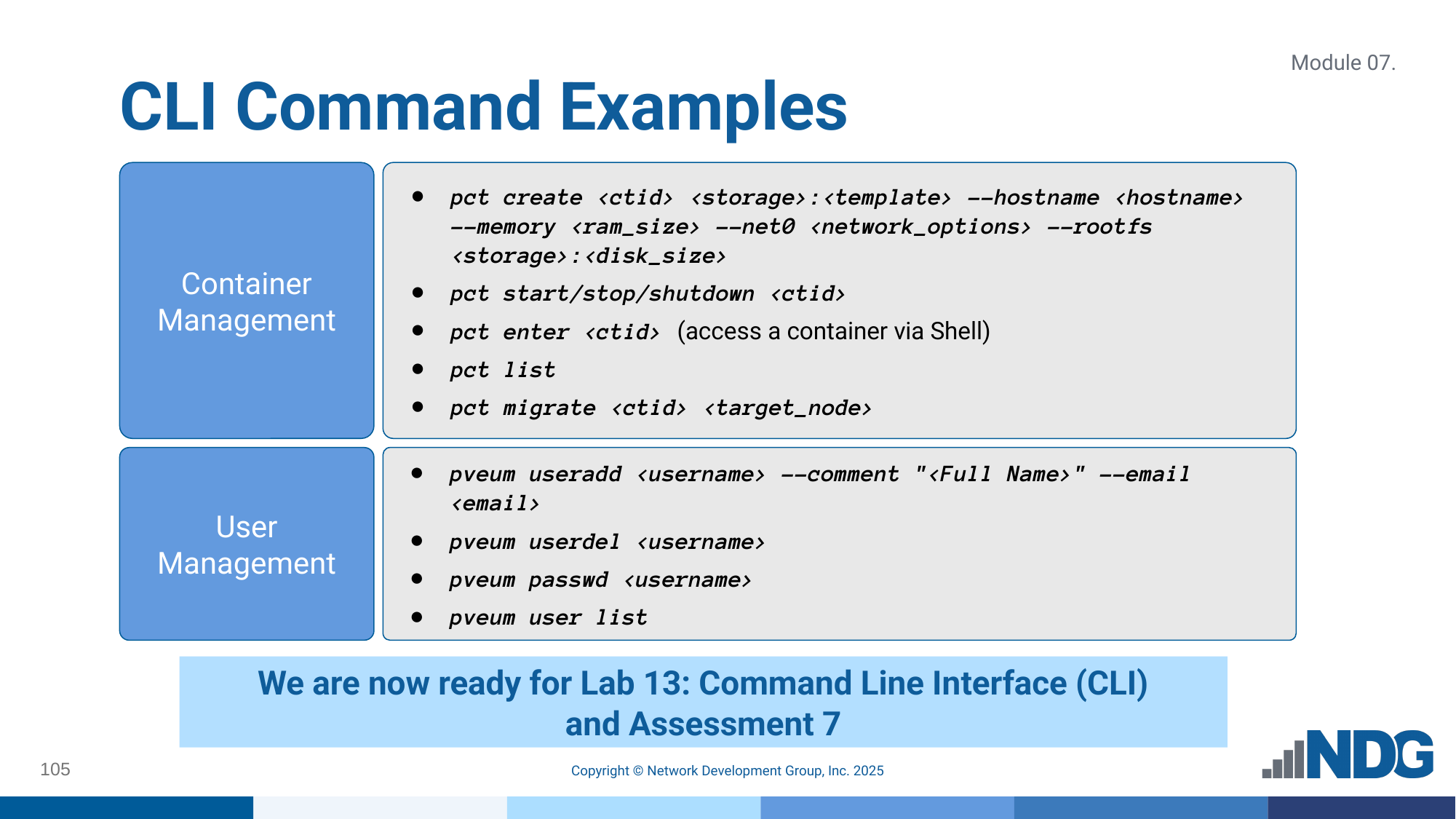

Module 07.
# CLI Command Examples
Container
Management
pct create <ctid> <storage>:<template> --hostname <hostname> --memory <ram_size> --net0 <network_options> --rootfs <storage>:<disk_size>
pct start/stop/shutdown <ctid>
pct enter <ctid> (access a container via Shell)
pct list
pct migrate <ctid> <target_node>
User
Management
pveum useradd <username> --comment "<Full Name>" --email <email>
pveum userdel <username>
pveum passwd <username>
pveum user list
We are now ready for Lab 13: Command Line Interface (CLI)
and Assessment 7